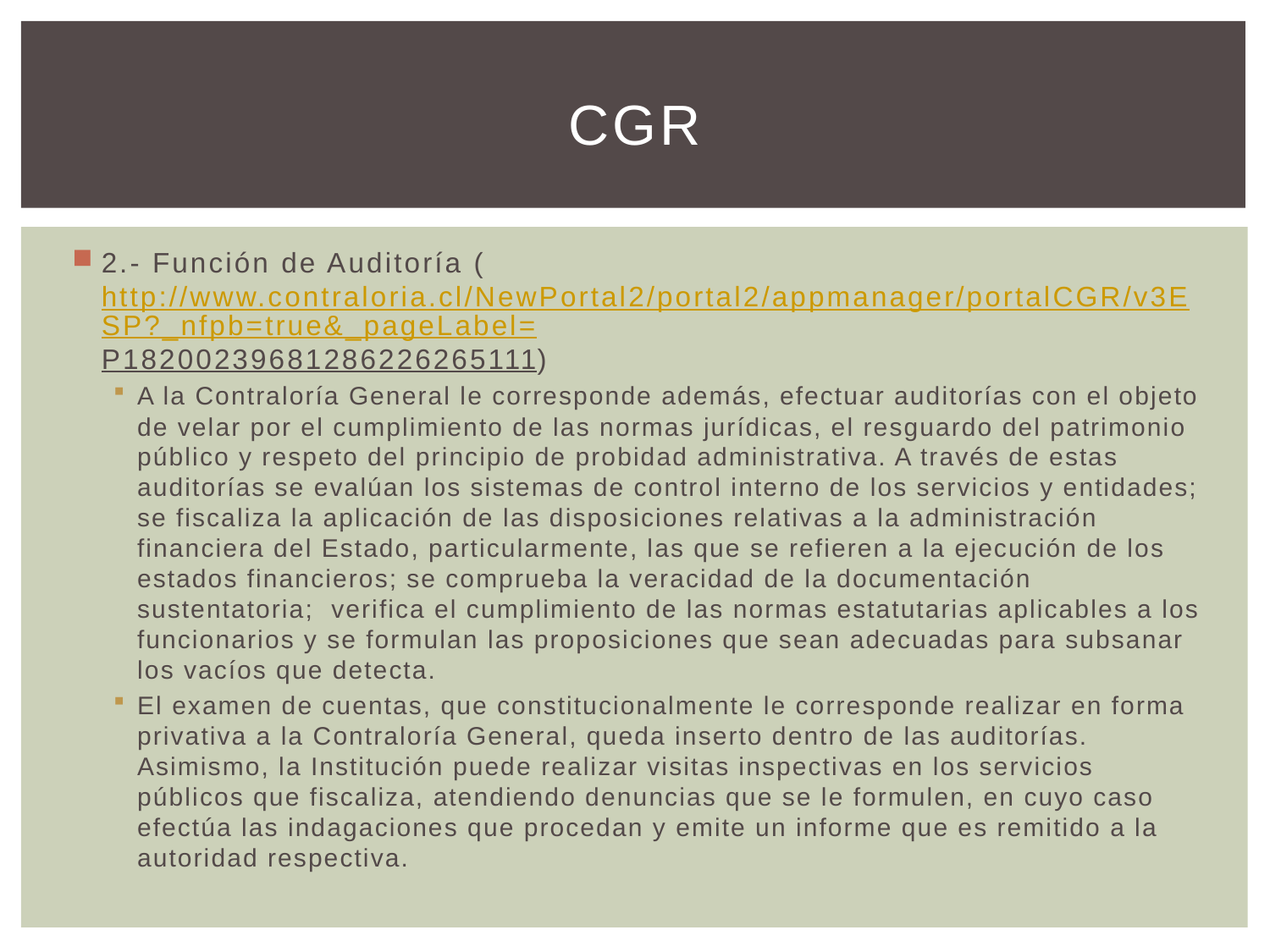

# CGR
2.- Función de Auditoría (http://www.contraloria.cl/NewPortal2/portal2/appmanager/portalCGR/v3ESP?_nfpb=true&_pageLabel=P18200239681286226265111)
A la Contraloría General le corresponde además, efectuar auditorías con el objeto de velar por el cumplimiento de las normas jurídicas, el resguardo del patrimonio público y respeto del principio de probidad administrativa. A través de estas auditorías se evalúan los sistemas de control interno de los servicios y entidades; se fiscaliza la aplicación de las disposiciones relativas a la administración financiera del Estado, particularmente, las que se refieren a la ejecución de los estados financieros; se comprueba la veracidad de la documentación sustentatoria;  verifica el cumplimiento de las normas estatutarias aplicables a los funcionarios y se formulan las proposiciones que sean adecuadas para subsanar los vacíos que detecta.
El examen de cuentas, que constitucionalmente le corresponde realizar en forma privativa a la Contraloría General, queda inserto dentro de las auditorías. Asimismo, la Institución puede realizar visitas inspectivas en los servicios públicos que fiscaliza, atendiendo denuncias que se le formulen, en cuyo caso efectúa las indagaciones que procedan y emite un informe que es remitido a la autoridad respectiva.